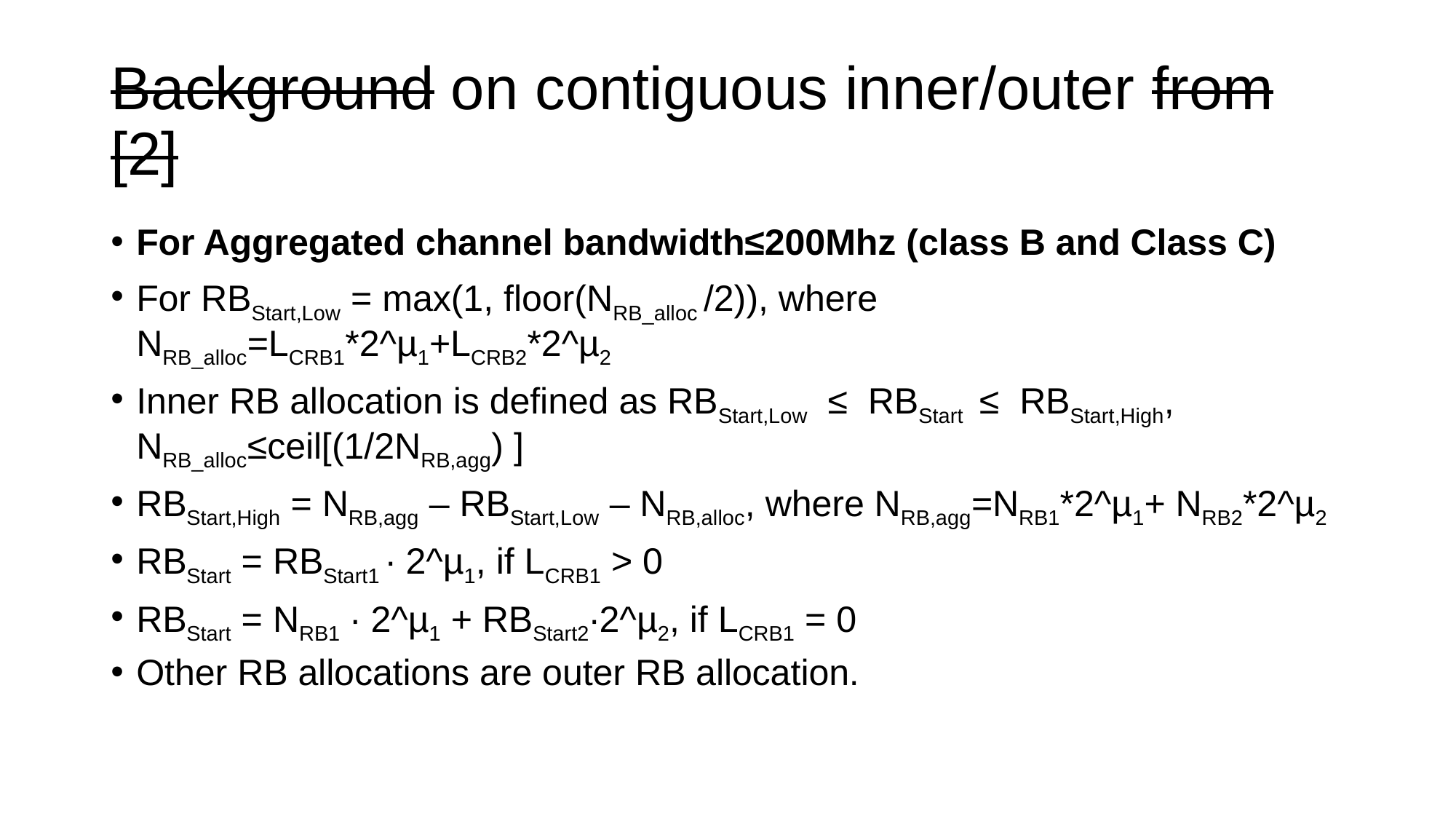

# Background on contiguous inner/outer from [2]
For Aggregated channel bandwidth≤200Mhz (class B and Class C)
For RBStart,Low = max(1, floor(NRB_alloc /2)), where NRB_alloc=LCRB1*2^µ1+LCRB2*2^µ2
Inner RB allocation is defined as RBStart,Low  ≤  RBStart  ≤  RBStart,High, NRB_alloc≤ceil[(1/2NRB,agg) ]
RBStart,High = NRB,agg – RBStart,Low – NRB,alloc, where NRB,agg=NRB1*2^µ1+ NRB2*2^µ2
RBStart = RBStart1 ∙ 2^µ1, if LCRB1 > 0
RBStart = NRB1 ∙ 2^µ1 + RBStart2∙2^µ2, if LCRB1 = 0
Other RB allocations are outer RB allocation.